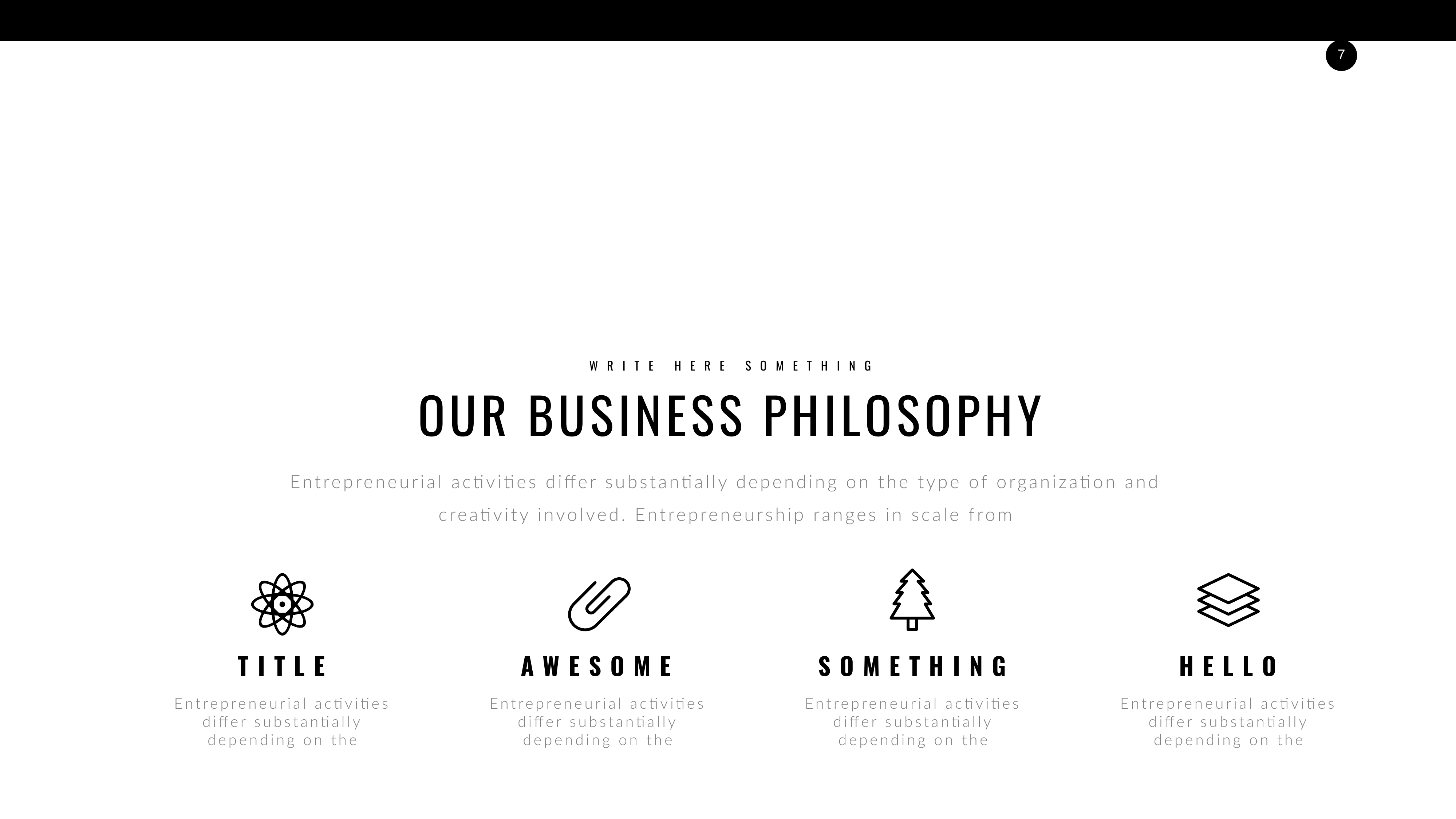

WRITE HERE SOMETHING
OUR BUSINESS PHILOSOPHY
Entrepreneurial activities differ substantially depending on the type of organization and creativity involved. Entrepreneurship ranges in scale from

TITLE
AWESOME
SOMETHING
HELLO
Entrepreneurial activities differ substantially depending on the
Entrepreneurial activities differ substantially depending on the
Entrepreneurial activities differ substantially depending on the
Entrepreneurial activities differ substantially depending on the